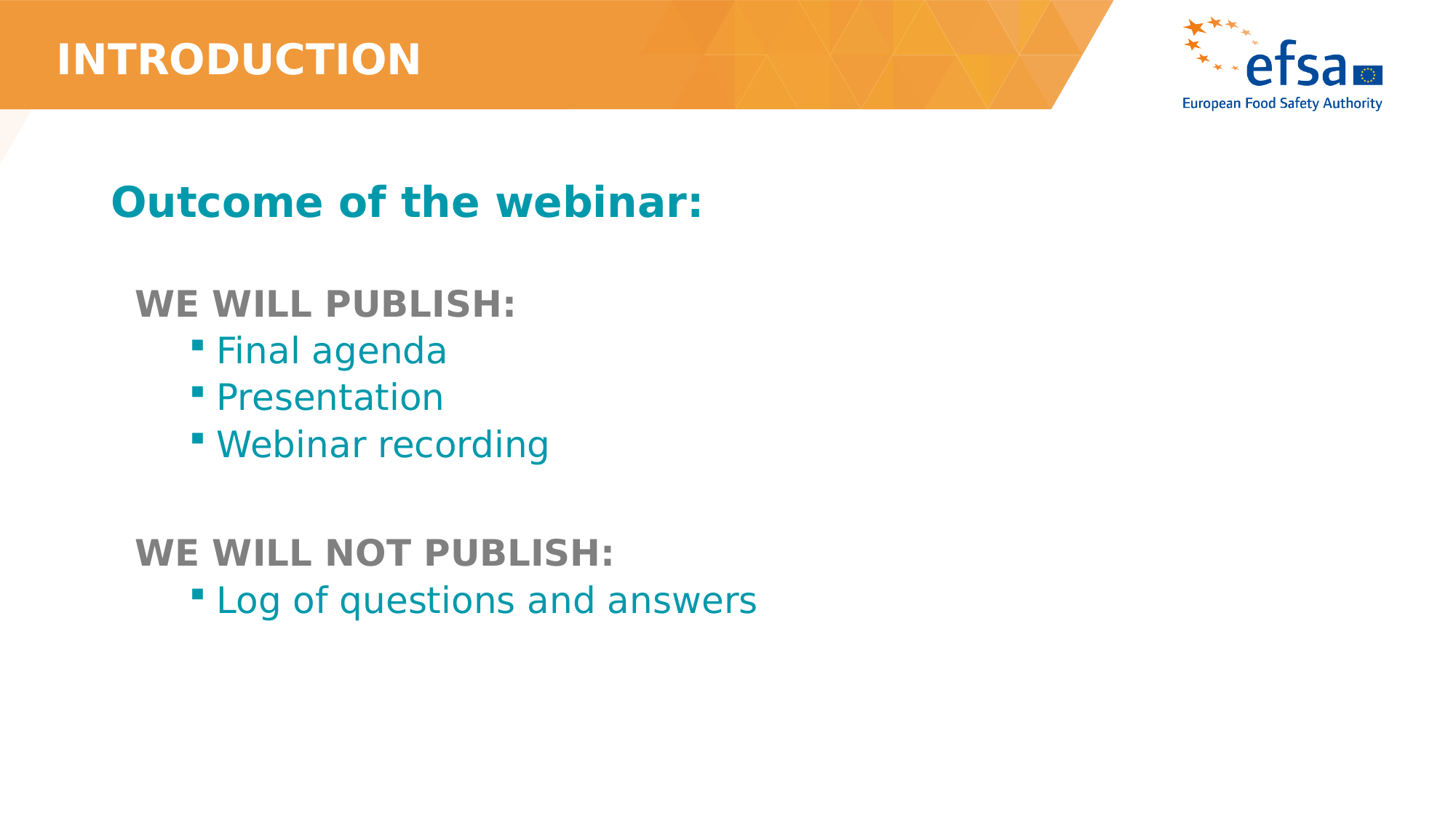

# INTRODUCTION
Outcome of the webinar:
WE WILL PUBLISH:
Final agenda
Presentation
Webinar recording

WE WILL NOT PUBLISH:
Log of questions and answers